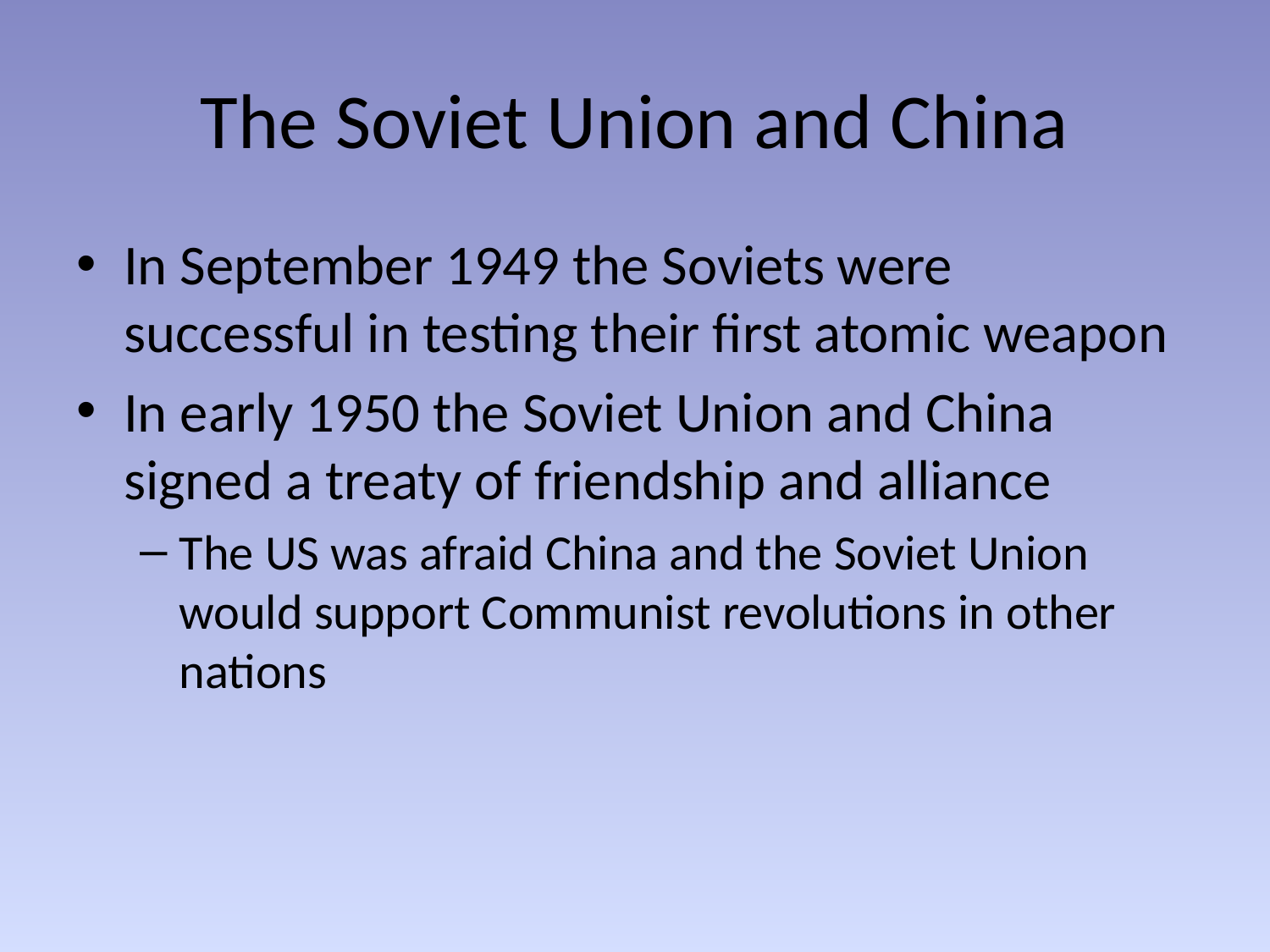

# The Soviet Union and China
In September 1949 the Soviets were successful in testing their first atomic weapon
In early 1950 the Soviet Union and China signed a treaty of friendship and alliance
The US was afraid China and the Soviet Union would support Communist revolutions in other nations